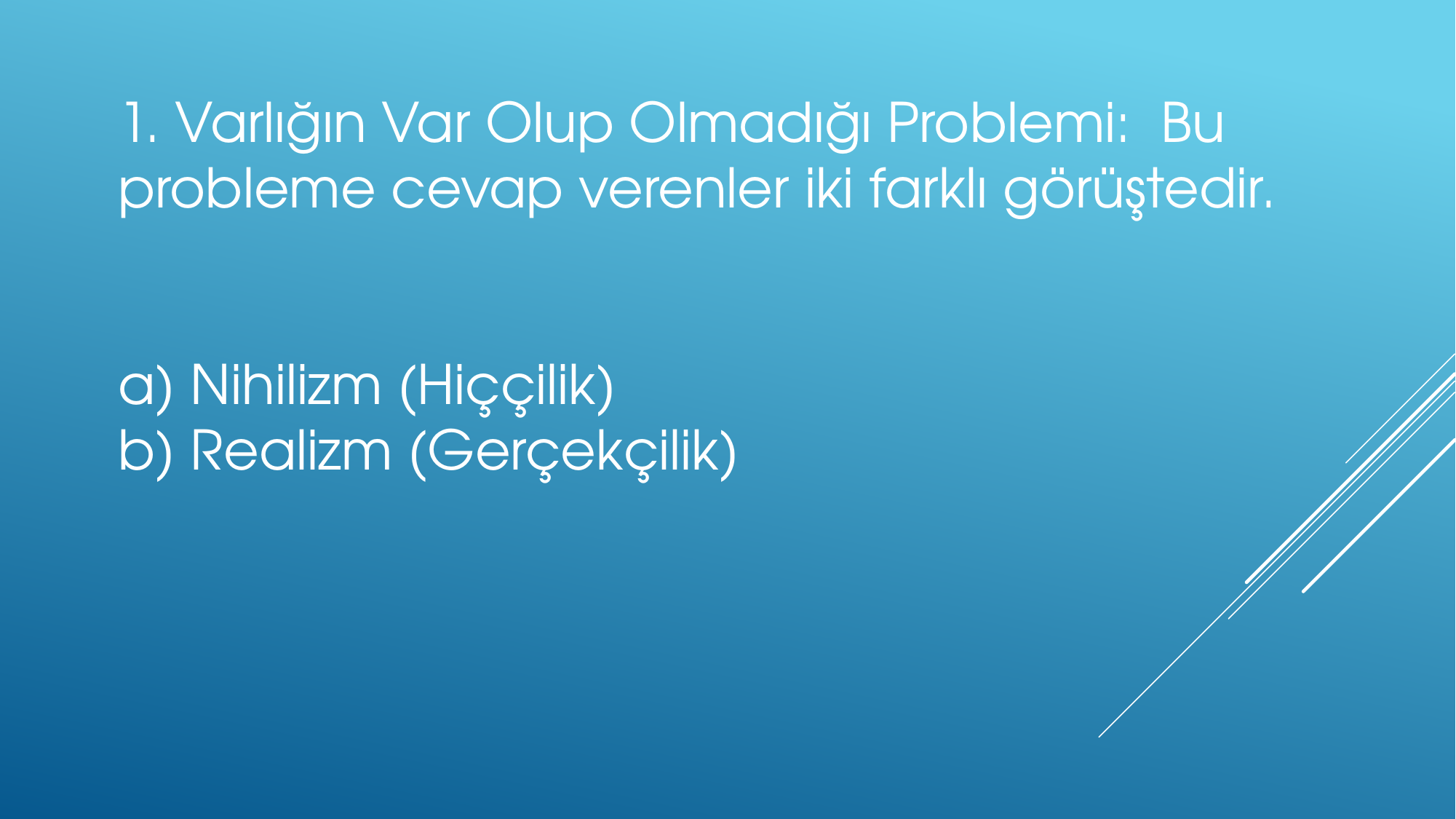

1. Varlığın Var Olup Olmadığı Problemi:  Bu probleme cevap verenler iki farklı görüştedir.

a) Nihilizm (Hiççilik)
b) Realizm (Gerçekçilik)